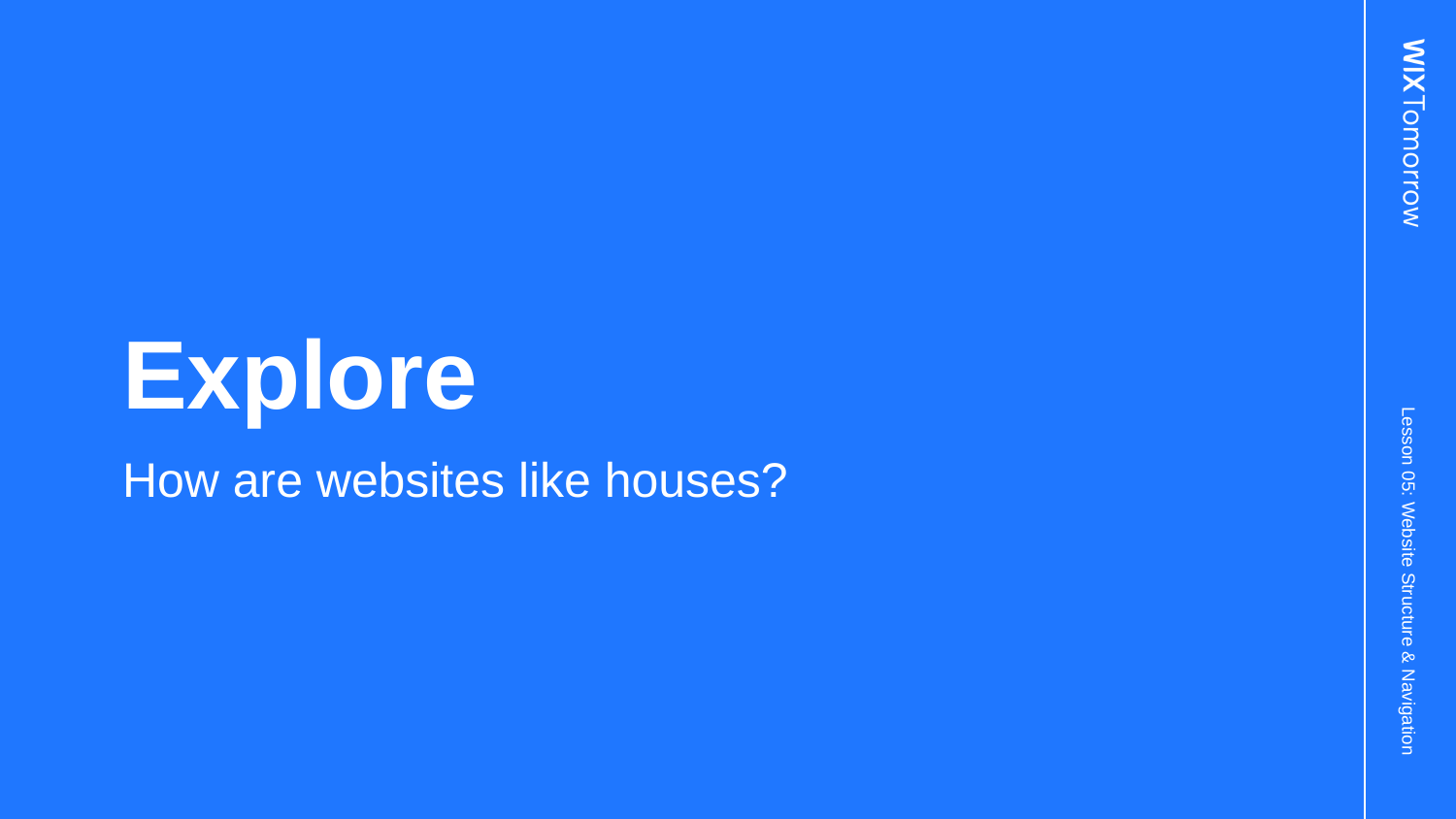

# Explore
How are websites like houses?